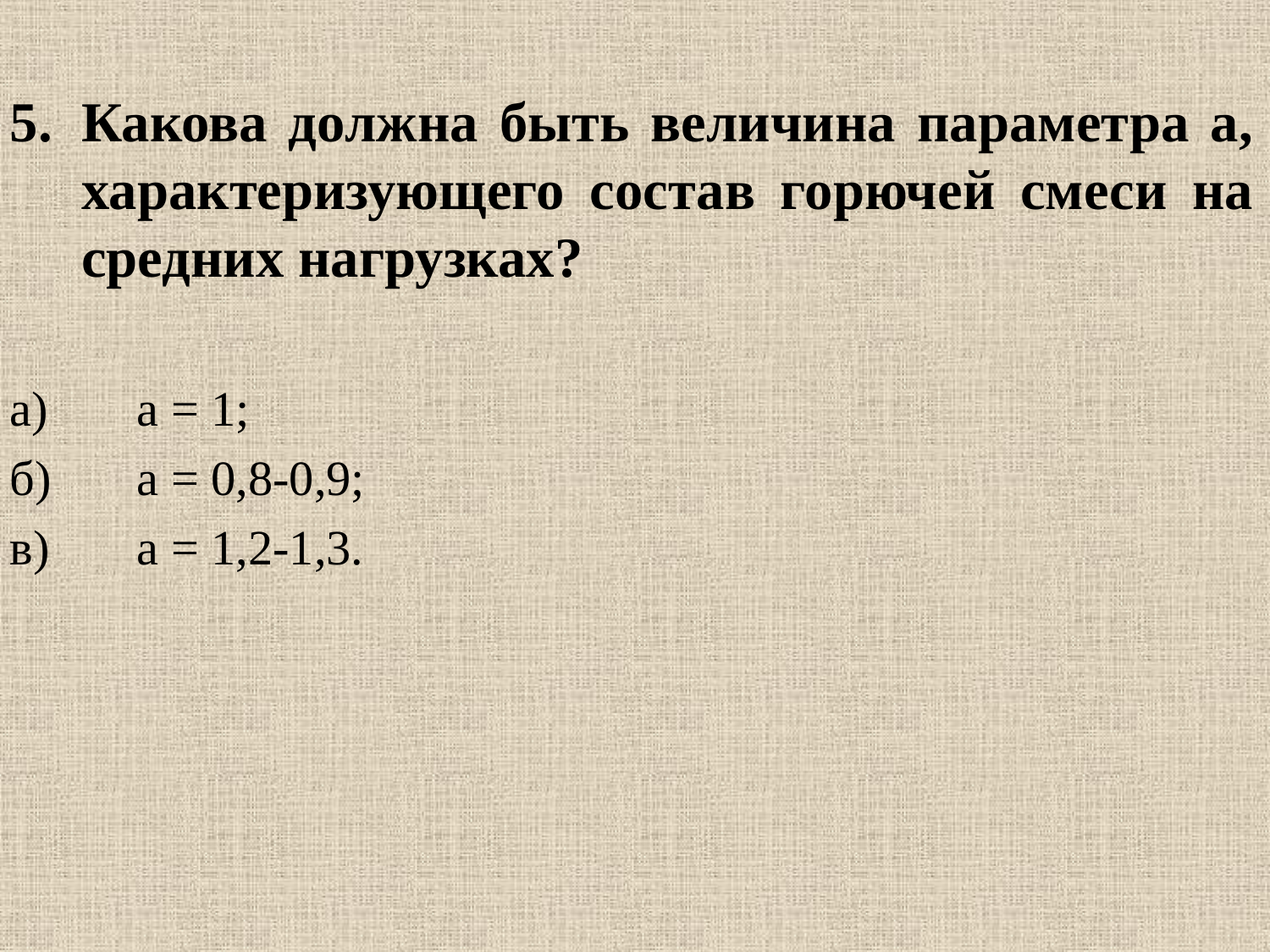

Какова должна быть величина параметра а, характеризующего состав горючей смеси на средних нагрузках?

а)	а = 1;
б)	а = 0,8-0,9;
в)	а = 1,2-1,3.